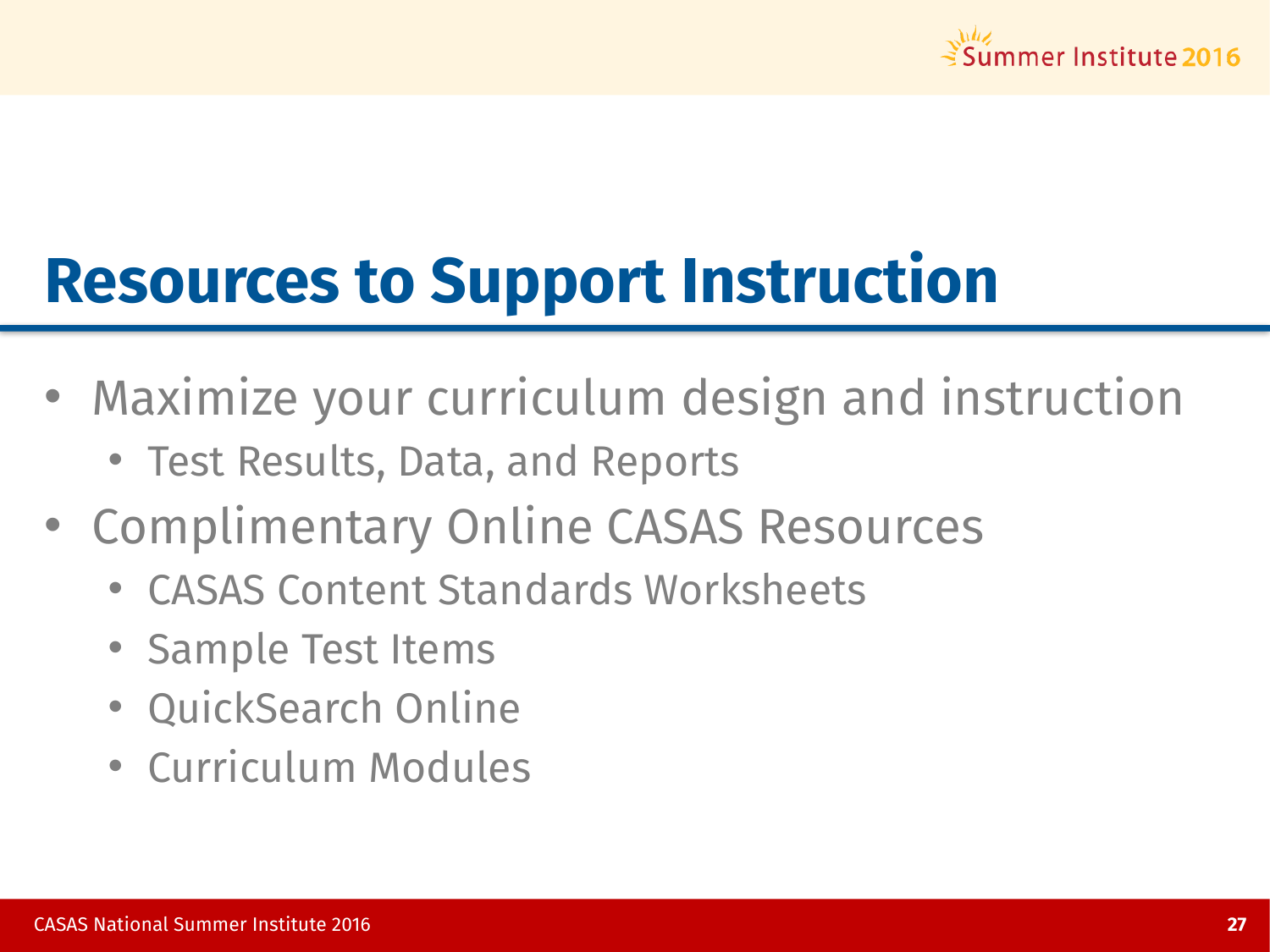

# Resources to Support Instruction
Maximize your curriculum design and instruction
Test Results, Data, and Reports
Complimentary Online CASAS Resources
CASAS Content Standards Worksheets
Sample Test Items
QuickSearch Online
Curriculum Modules

CASAS National Summer Institute 2016
27